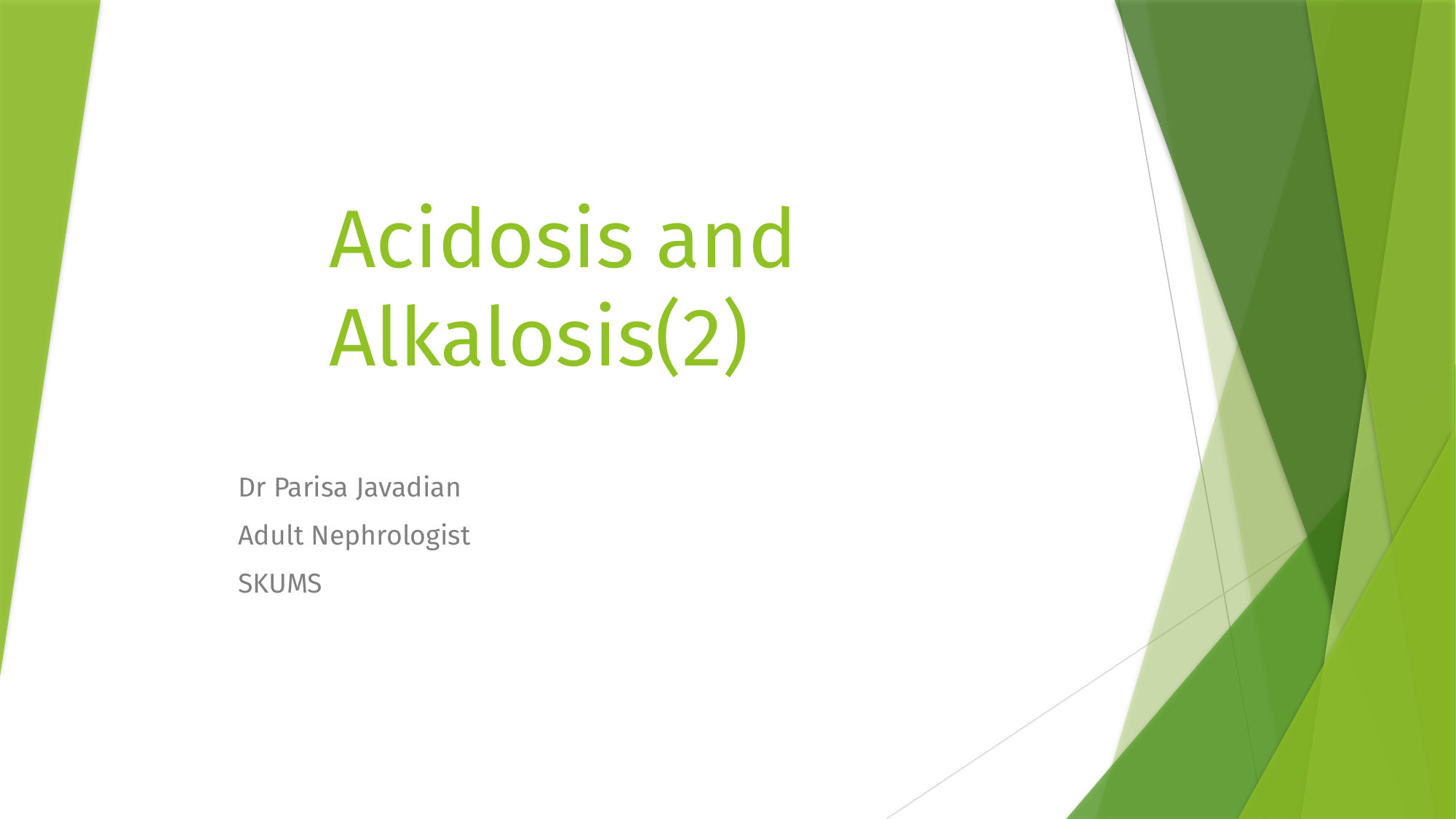

# Acidosis and Alkalosis(2)
Dr Parisa Javadian
Adult Nephrologist
SKUMS